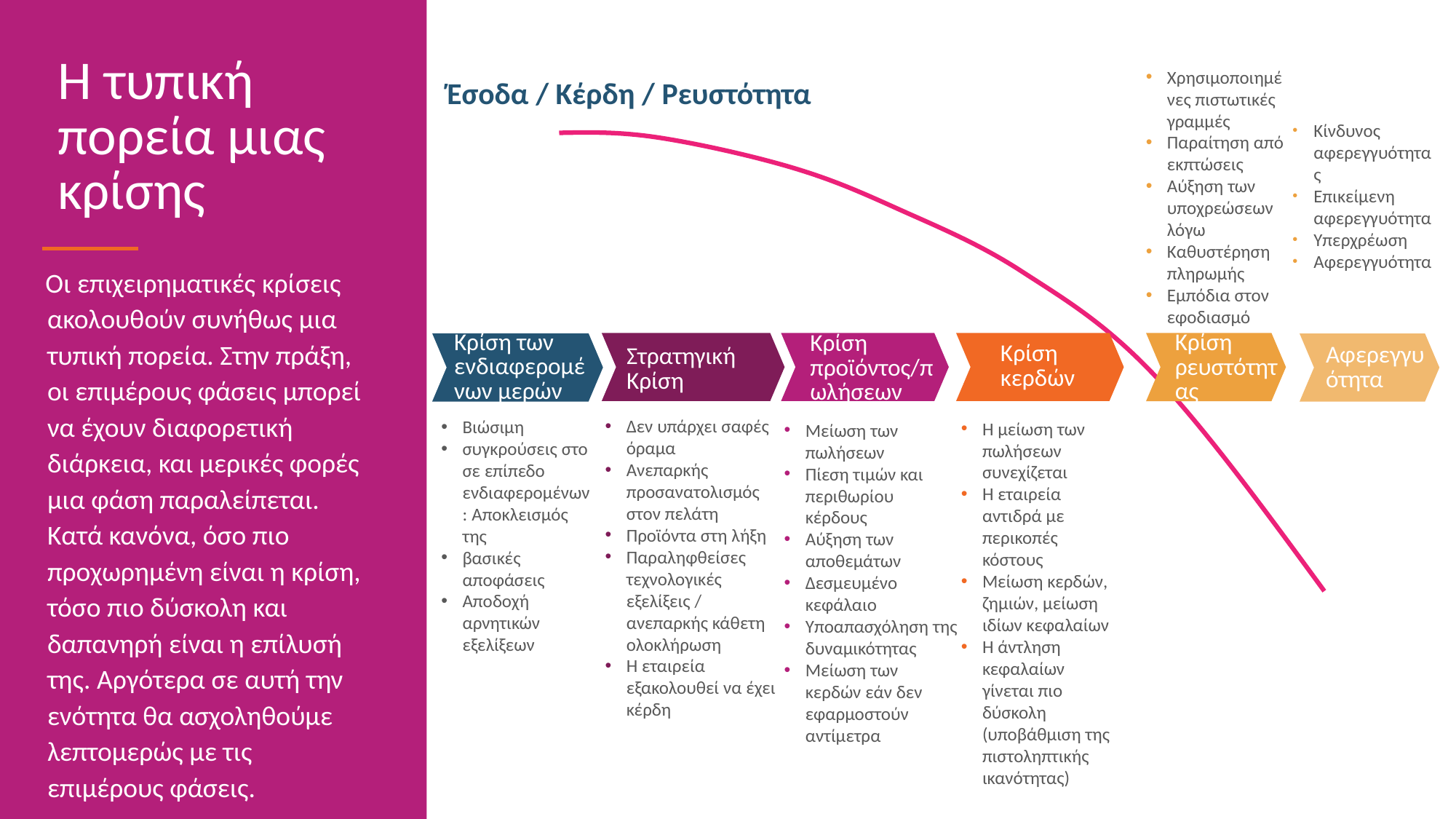

Η τυπική πορεία μιας κρίσης
Χρησιμοποιημένες πιστωτικές γραμμές
Παραίτηση από εκπτώσεις
Αύξηση των υποχρεώσεων λόγω
Καθυστέρηση πληρωμής
Εμπόδια στον εφοδιασμό
Έσοδα / Κέρδη / Ρευστότητα
Κίνδυνος αφερεγγυότητας
Επικείμενη αφερεγγυότητα
Υπερχρέωση
Αφερεγγυότητα

Οι επιχειρηματικές κρίσεις ακολουθούν συνήθως μια τυπική πορεία. Στην πράξη, οι επιμέρους φάσεις μπορεί να έχουν διαφορετική διάρκεια, και μερικές φορές μια φάση παραλείπεται.  Κατά κανόνα, όσο πιο προχωρημένη είναι η κρίση, τόσο πιο δύσκολη και δαπανηρή είναι η επίλυσή της. Αργότερα σε αυτή την ενότητα θα ασχοληθούμε λεπτομερώς με τις επιμέρους φάσεις.

Κρίση κερδών
Κρίση των ενδιαφερομένων μερών
Κρίση ρευστότητας
Κρίση προϊόντος/πωλήσεων
Αφερεγγυότητα
Στρατηγική Κρίση
Δεν υπάρχει σαφές όραμα
Ανεπαρκής προσανατολισμός στον πελάτη
Προϊόντα στη λήξη
Παραληφθείσες τεχνολογικές εξελίξεις / ανεπαρκής κάθετη ολοκλήρωση
Η εταιρεία εξακολουθεί να έχει κέρδη

Βιώσιμη
συγκρούσεις στο
σε επίπεδο ενδιαφερομένων: Αποκλεισμός της
βασικές αποφάσεις
Αποδοχή αρνητικών εξελίξεων

Η μείωση των πωλήσεων συνεχίζεται
Η εταιρεία αντιδρά με περικοπές κόστους
Μείωση κερδών, ζημιών, μείωση ιδίων κεφαλαίων
Η άντληση κεφαλαίων γίνεται πιο δύσκολη (υποβάθμιση της πιστοληπτικής ικανότητας)
Μείωση των πωλήσεων
Πίεση τιμών και περιθωρίου κέρδους
Αύξηση των αποθεμάτων
Δεσμευμένο κεφάλαιο
Υποαπασχόληση της δυναμικότητας
Μείωση των κερδών εάν δεν εφαρμοστούν αντίμετρα